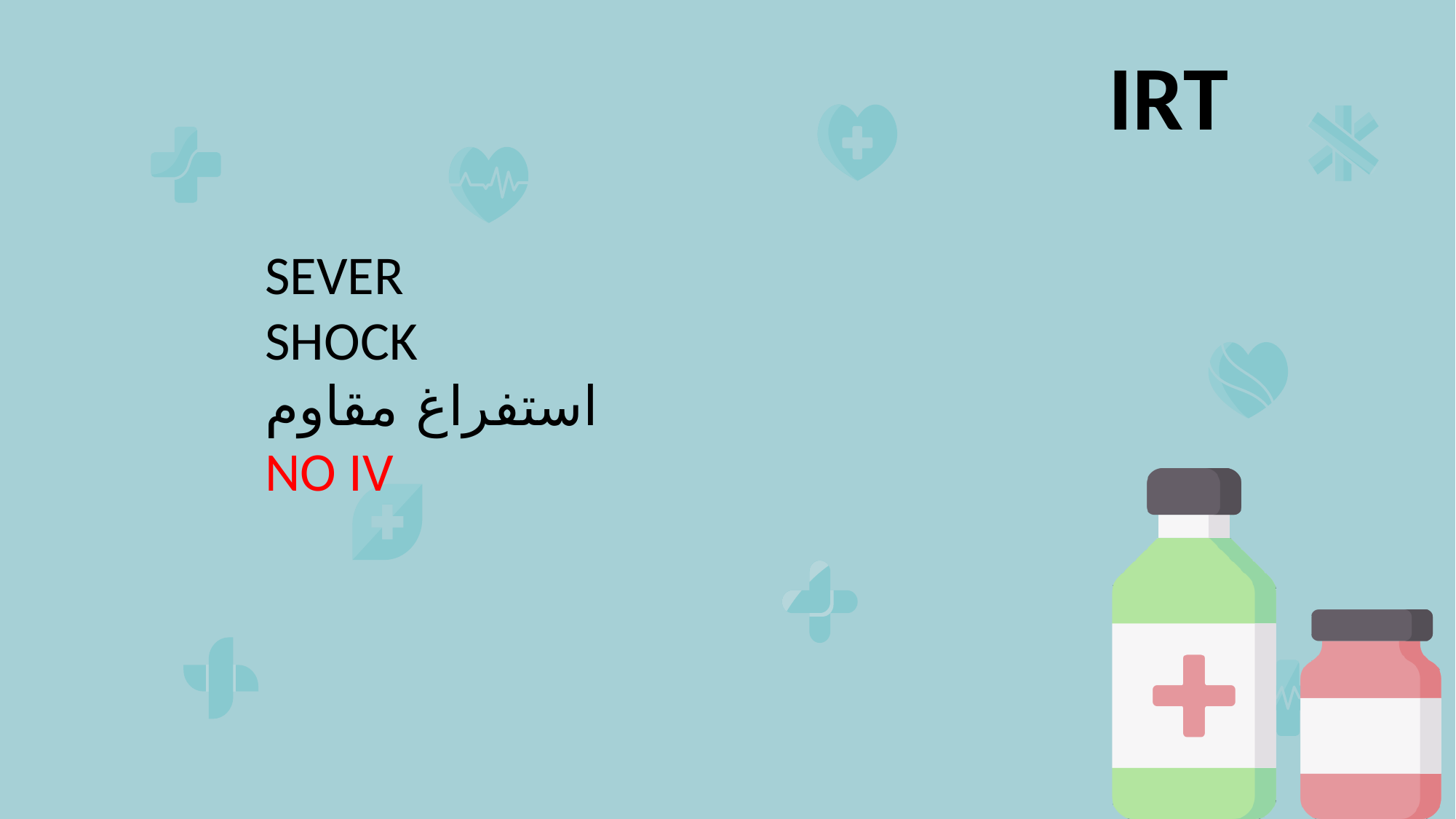

IRT
SEVER
SHOCK
استفراغ مقاوم
NO IV